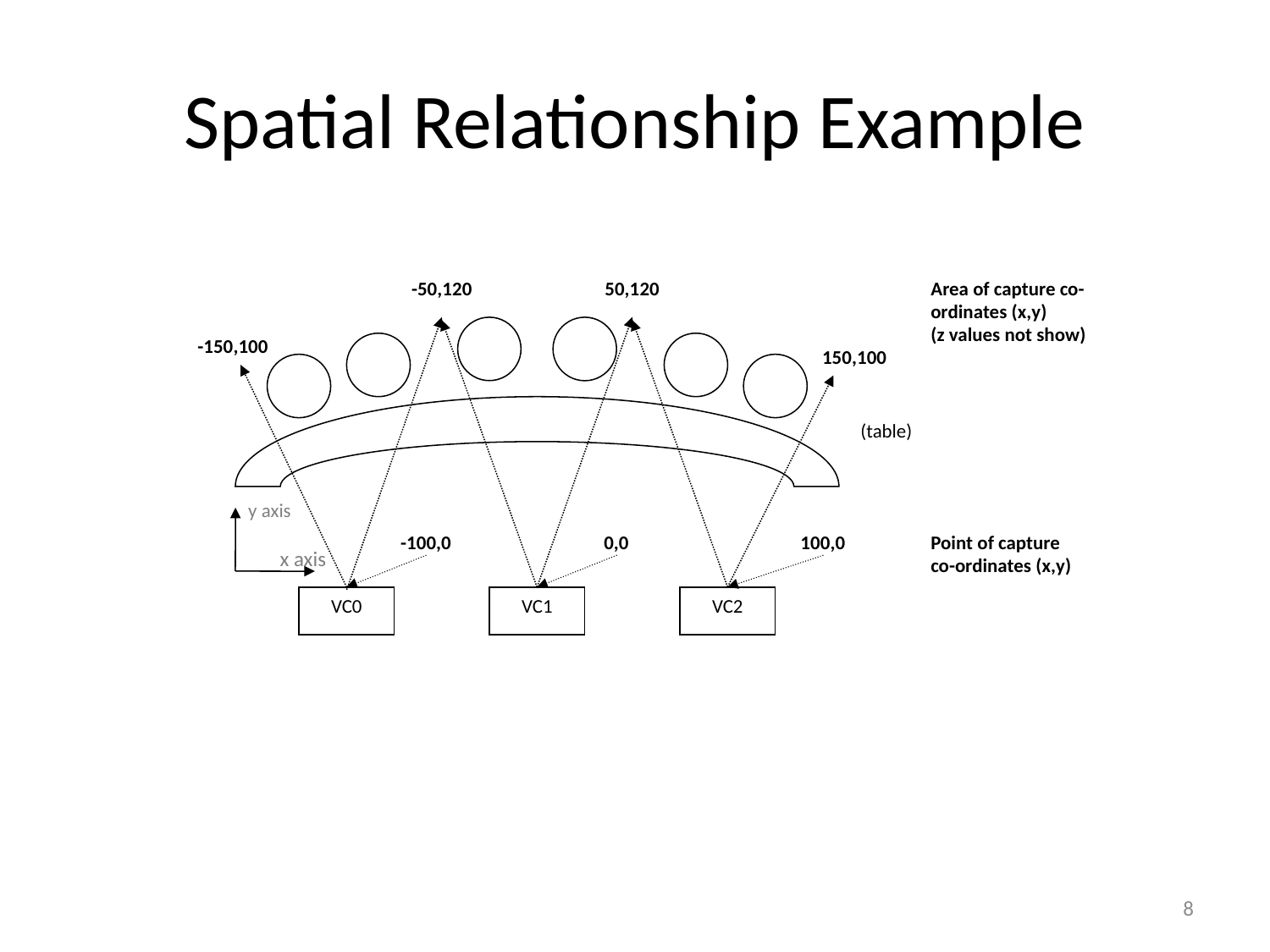

# Spatial Relationship Example

-50,120
50,120
Area of capture co-ordinates (x,y)
(z values not show)

-150,100
150,100

(table)
y axis

-100,0
0,0
100,0
Point of capture co-ordinates (x,y)
x axis

VC0
VC1
VC2
8